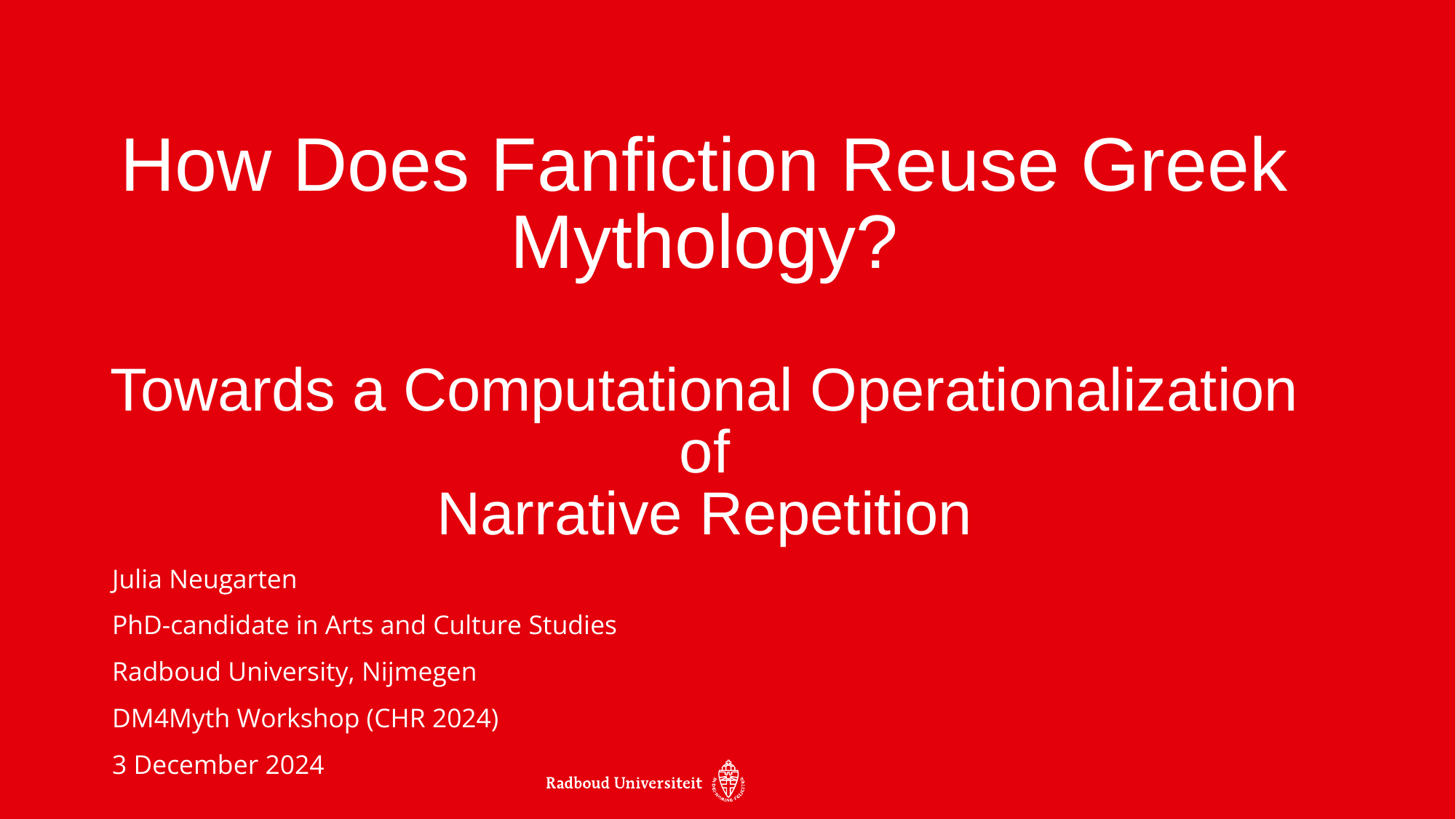

How Does Fanfiction Reuse Greek Mythology?

Towards a Computational Operationalization of
Narrative Repetition
Julia Neugarten
PhD-candidate in Arts and Culture Studies
Radboud University, Nijmegen
DM4Myth Workshop (CHR 2024)
3 December 2024